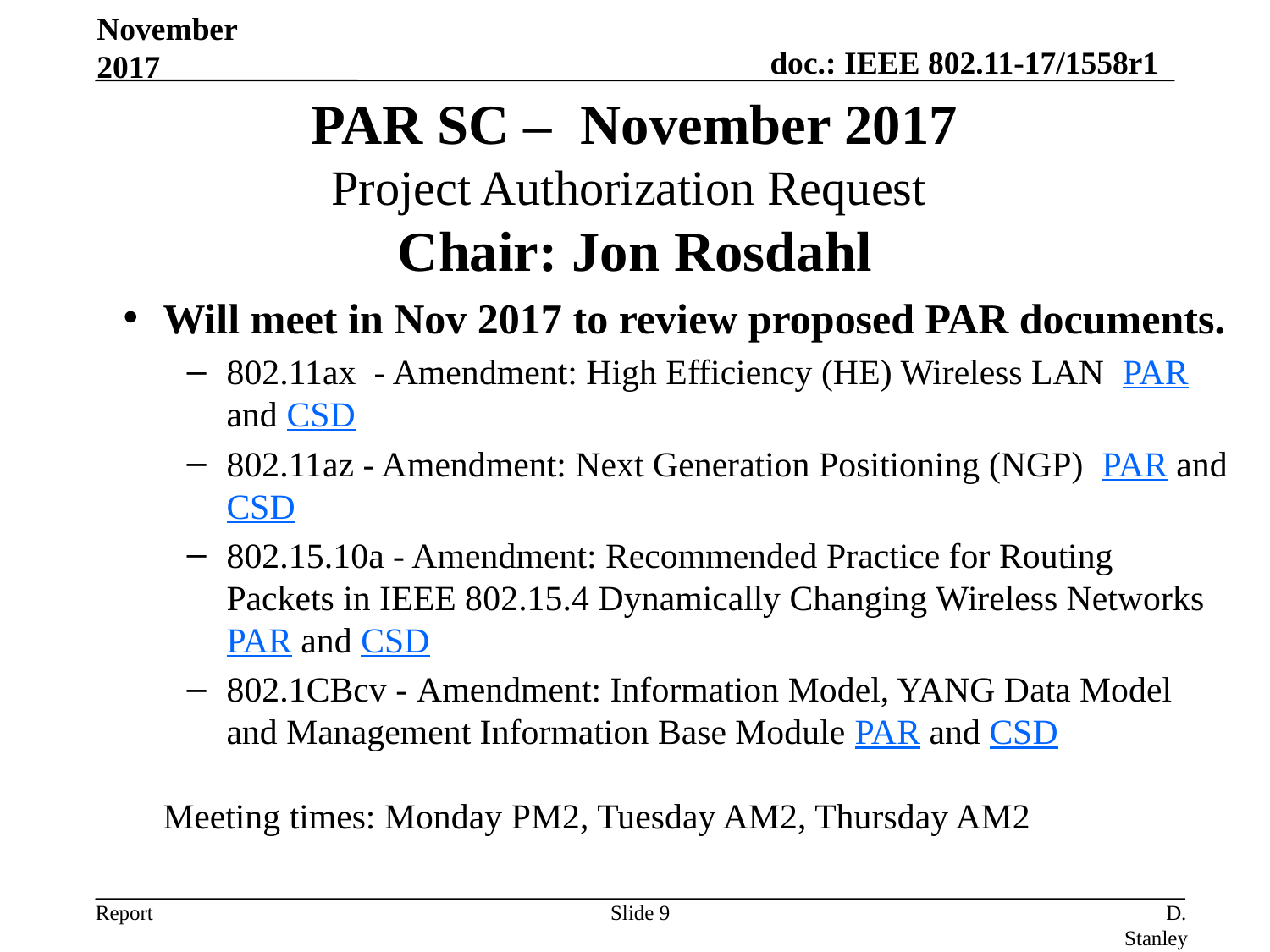

November 2017

PAR SC –  November 2017
Project Authorization Request
Chair: Jon Rosdahl
Will meet in Nov 2017 to review proposed PAR documents.
802.11ax  - Amendment: High Efficiency (HE) Wireless LAN  PAR and CSD
802.11az - Amendment: Next Generation Positioning (NGP)  PAR and CSD
802.15.10a - Amendment: Recommended Practice for Routing Packets in IEEE 802.15.4 Dynamically Changing Wireless Networks PAR and CSD
802.1CBcv - Amendment: Information Model, YANG Data Model and Management Information Base Module PAR and CSD
Meeting times: Monday PM2, Tuesday AM2, Thursday AM2

Slide 9
D. Stanley, HP Enterprise